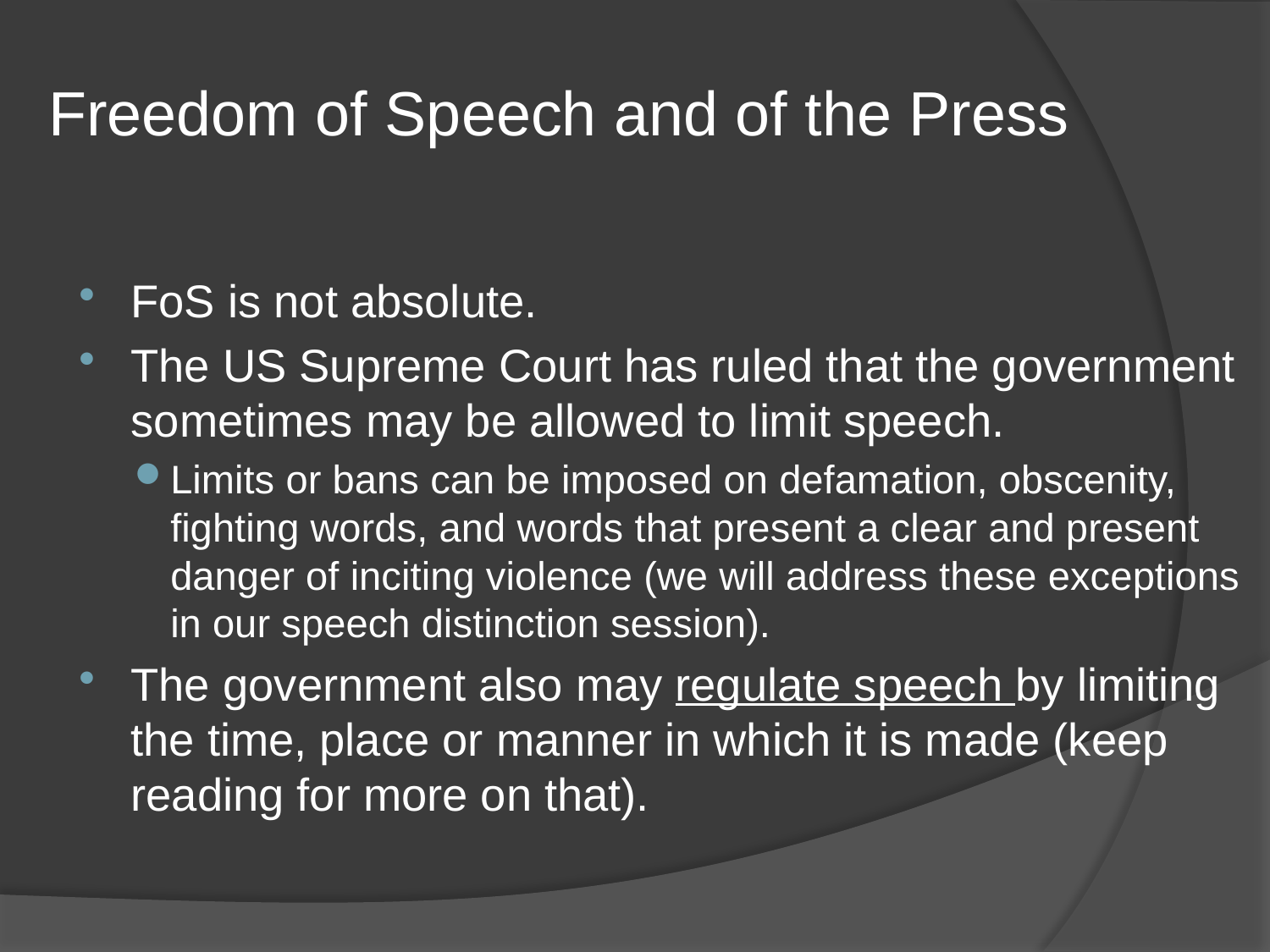

# Freedom of Speech and of the Press

FoS is not absolute.
The US Supreme Court has ruled that the government sometimes may be allowed to limit speech.
Limits or bans can be imposed on defamation, obscenity, fighting words, and words that present a clear and present danger of inciting violence (we will address these exceptions in our speech distinction session).
The government also may regulate speech by limiting the time, place or manner in which it is made (keep reading for more on that).